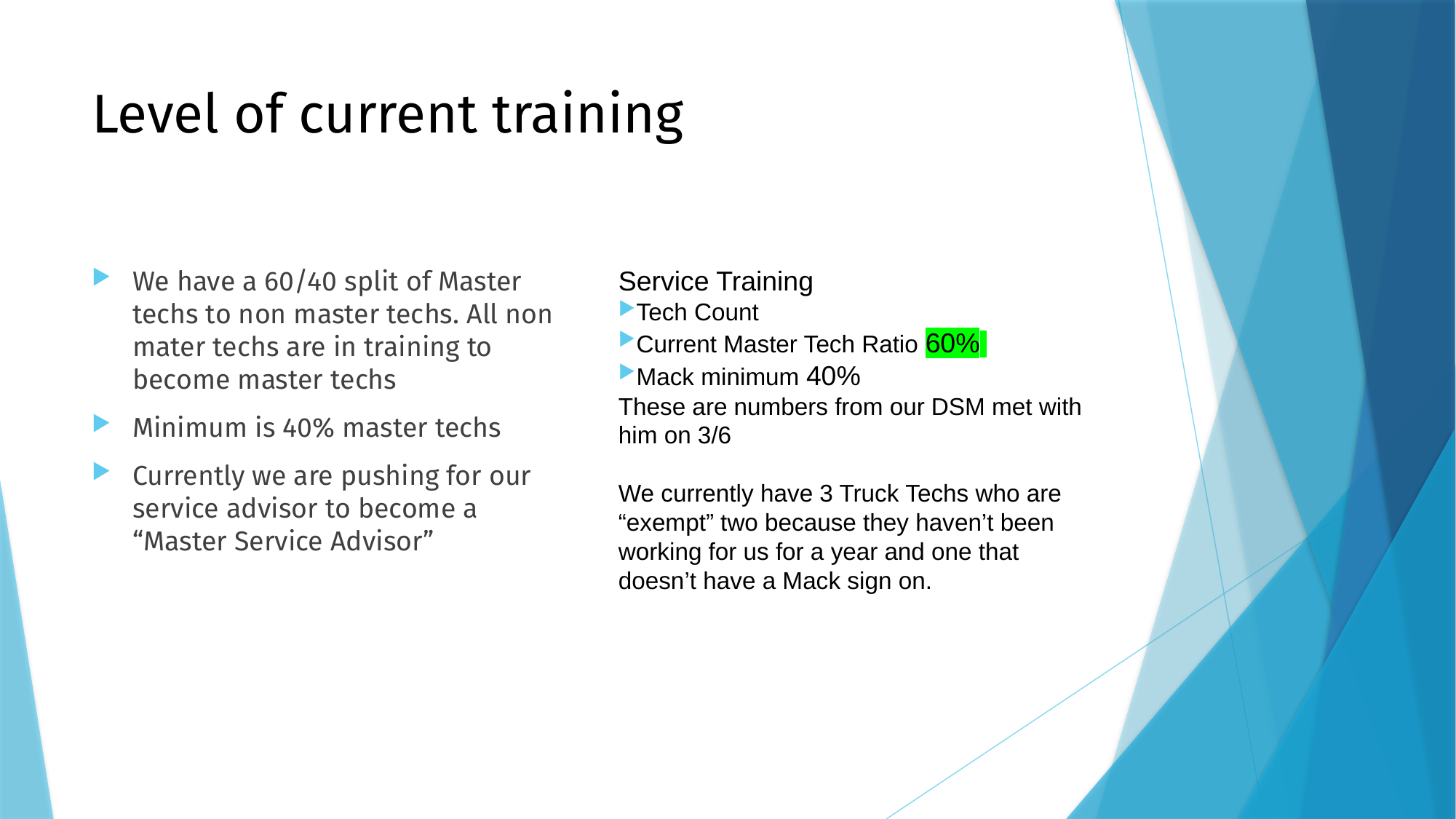

# Level of current training
We have a 60/40 split of Master techs to non master techs. All non mater techs are in training to become master techs
Minimum is 40% master techs
Currently we are pushing for our service advisor to become a “Master Service Advisor”

Service Training
Tech Count
Current Master Tech Ratio 60%
Mack minimum 40%
These are numbers from our DSM met with him on 3/6

We currently have 3 Truck Techs who are “exempt” two because they haven’t been working for us for a year and one that doesn’t have a Mack sign on.